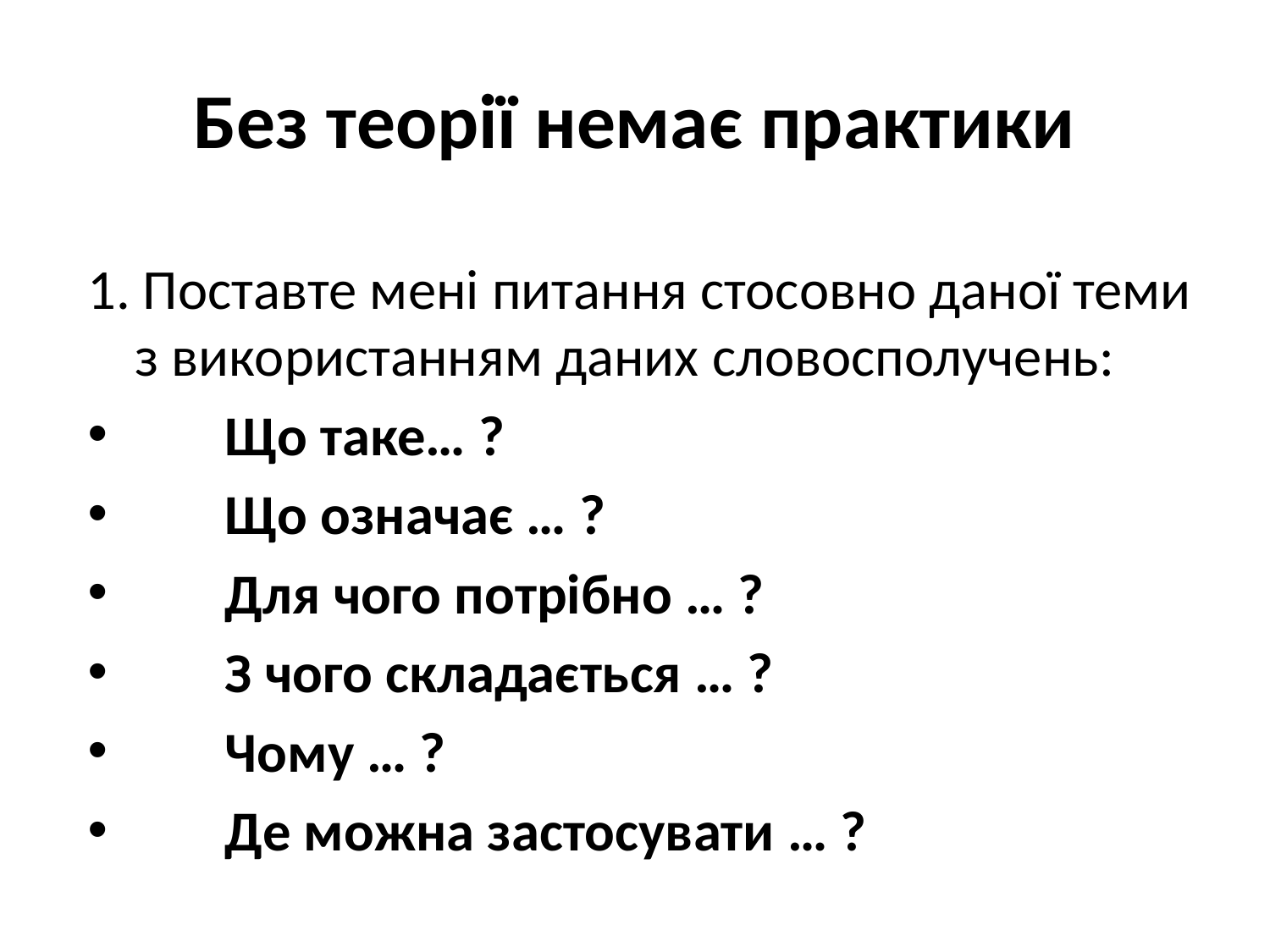

# Без теорії немає практики
1. Поставте мені питання стосовно даної теми з використанням даних словосполучень:
Що таке… ?
Що означає … ?
Для чого потрібно … ?
З чого складається … ?
Чому … ?
Де можна застосувати … ?